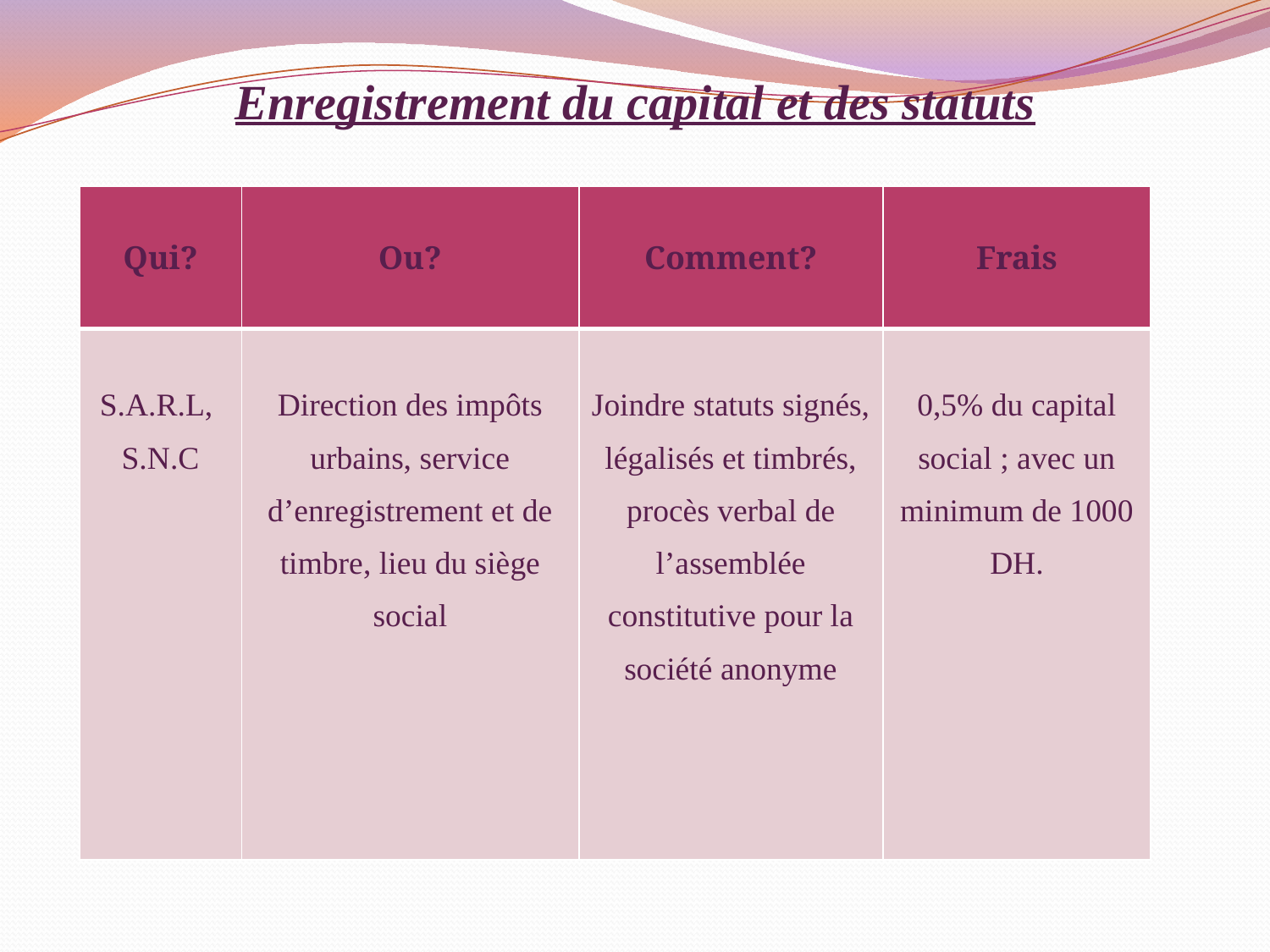

# Enregistrement du capital et des statuts
| Qui? | Ou? | Comment? | Frais |
| --- | --- | --- | --- |
| S.A.R.L, S.N.C | Direction des impôts urbains, service d’enregistrement et de timbre, lieu du siège social | Joindre statuts signés, légalisés et timbrés, procès verbal de l’assemblée constitutive pour la société anonyme | 0,5% du capital social ; avec un minimum de 1000 DH. |